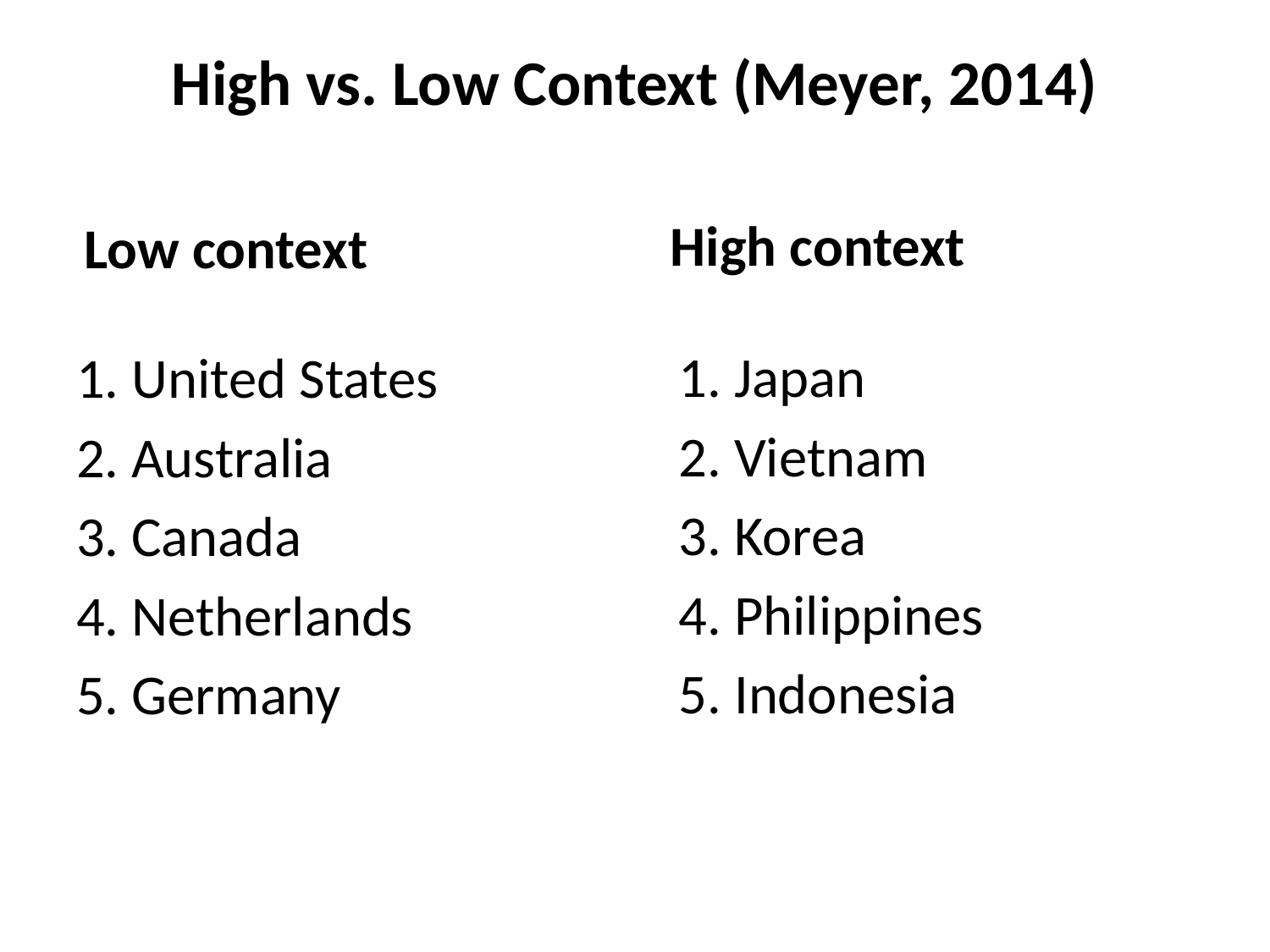

High vs. Low Context (Meyer, 2014)
              High context
# Low context
1. Japan
2. Vietnam
3. Korea
4. Philippines
5. Indonesia
1. United States
2. Australia
3. Canada
4. Netherlands
5. Germany